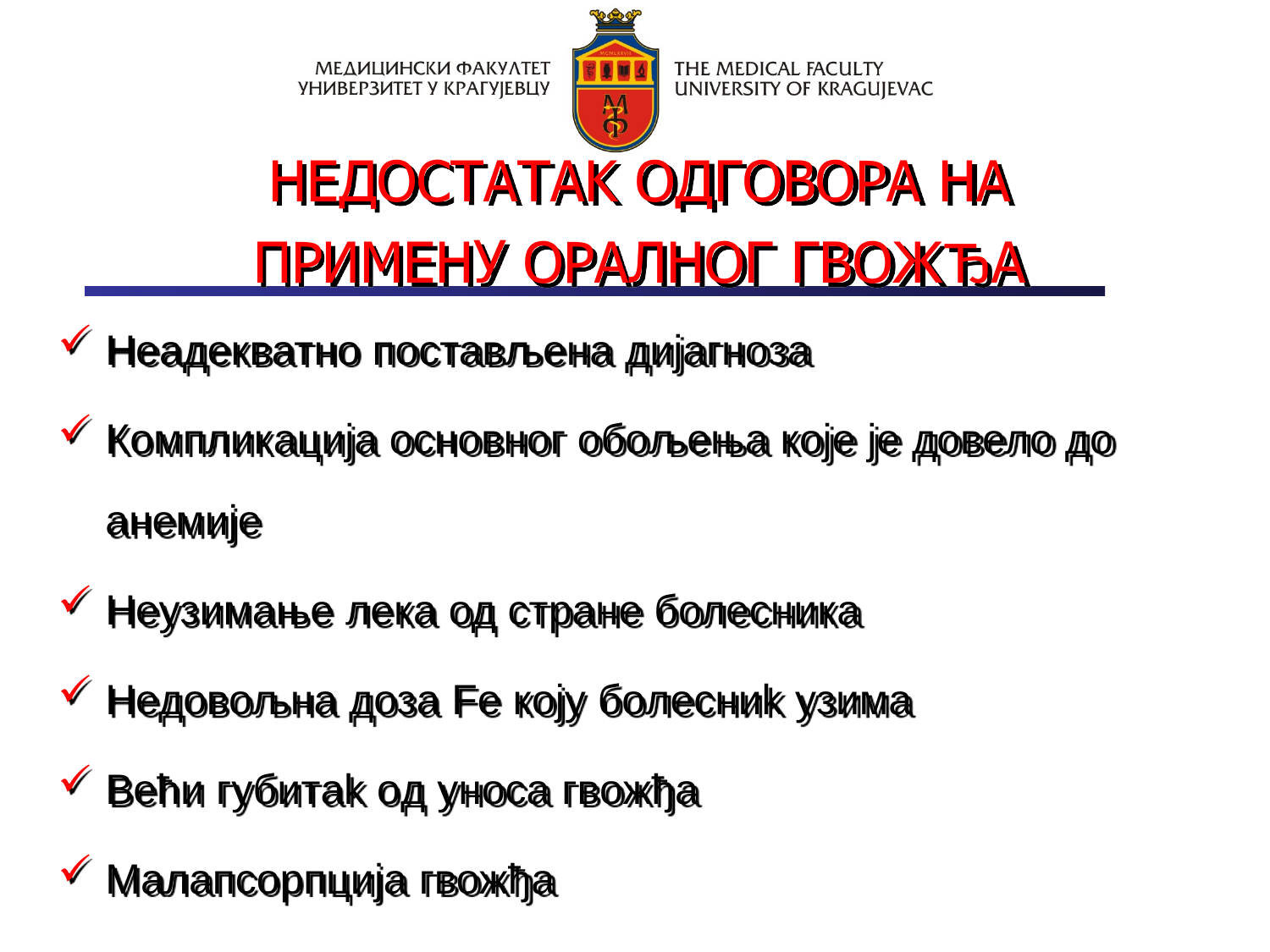

НЕДОСТАТАК ОДГОВОРА НА ПРИМЕНУ ОРАЛНОГ ГВОЖЂА
Неадекватно постављена дијагноза
Компликација основног обољења које је довело до анемије
Неузимање лека од стране болесника
Недовољна доза Fe коју бoлесниk узима
Вeћи губитak oд унoсa гвoжђa
Мaлaпсoрпција гвожђа